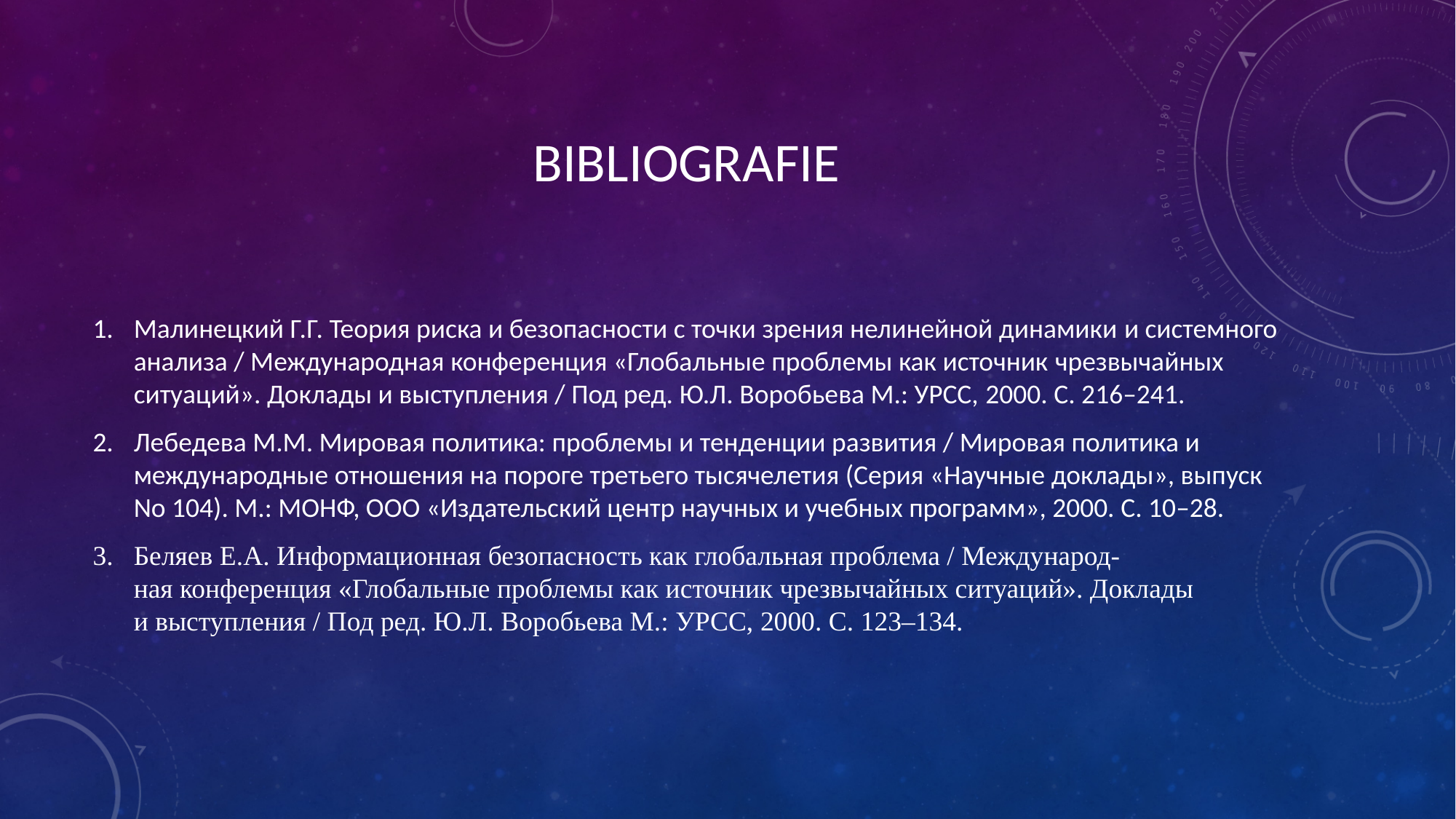

# Bibliografie
Малинецкий Г.Г. Теория риска и безопасности с точки зрения нелинейной динамики и системного анализа / Международная конференция «Глобальные проблемы как источник чрезвычайных ситуаций». Доклады и выступления / Под ред. Ю.Л. Воробьева М.: УРСС, 2000. С. 216–241.
Лебедева М.М. Мировая политика: проблемы и тенденции развития / Мировая политика и международные отношения на пороге третьего тысячелетия (Серия «Научные доклады», выпуск No 104). М.: МОНФ, ООО «Издательский центр научных и учебных программ», 2000. С. 10–28.
Беляев Е.А. Информационная безопасность как глобальная проблема / Международ-
ная конференция «Глобальные проблемы как источник чрезвычайных ситуаций». Доклады
и выступления / Под ред. Ю.Л. Воробьева М.: УРСС, 2000. С. 123–134.